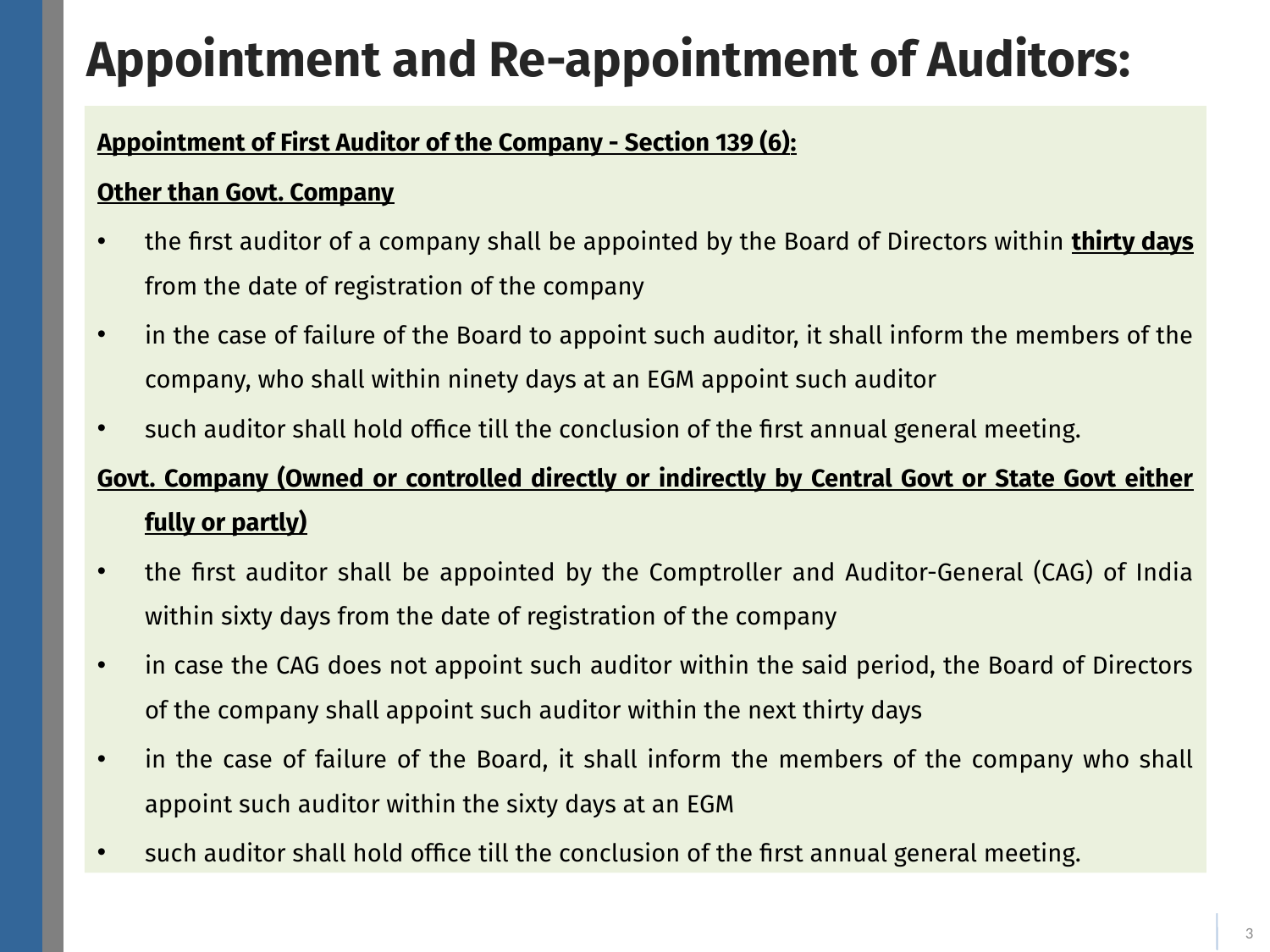

# Appointment and Re-appointment of Auditors:
Appointment of First Auditor of the Company - Section 139 (6):
Other than Govt. Company
the first auditor of a company shall be appointed by the Board of Directors within thirty days from the date of registration of the company
in the case of failure of the Board to appoint such auditor, it shall inform the members of the company, who shall within ninety days at an EGM appoint such auditor
such auditor shall hold office till the conclusion of the first annual general meeting.
Govt. Company (Owned or controlled directly or indirectly by Central Govt or State Govt either fully or partly)
the first auditor shall be appointed by the Comptroller and Auditor-General (CAG) of India within sixty days from the date of registration of the company
in case the CAG does not appoint such auditor within the said period, the Board of Directors of the company shall appoint such auditor within the next thirty days
in the case of failure of the Board, it shall inform the members of the company who shall appoint such auditor within the sixty days at an EGM
such auditor shall hold office till the conclusion of the first annual general meeting.
3